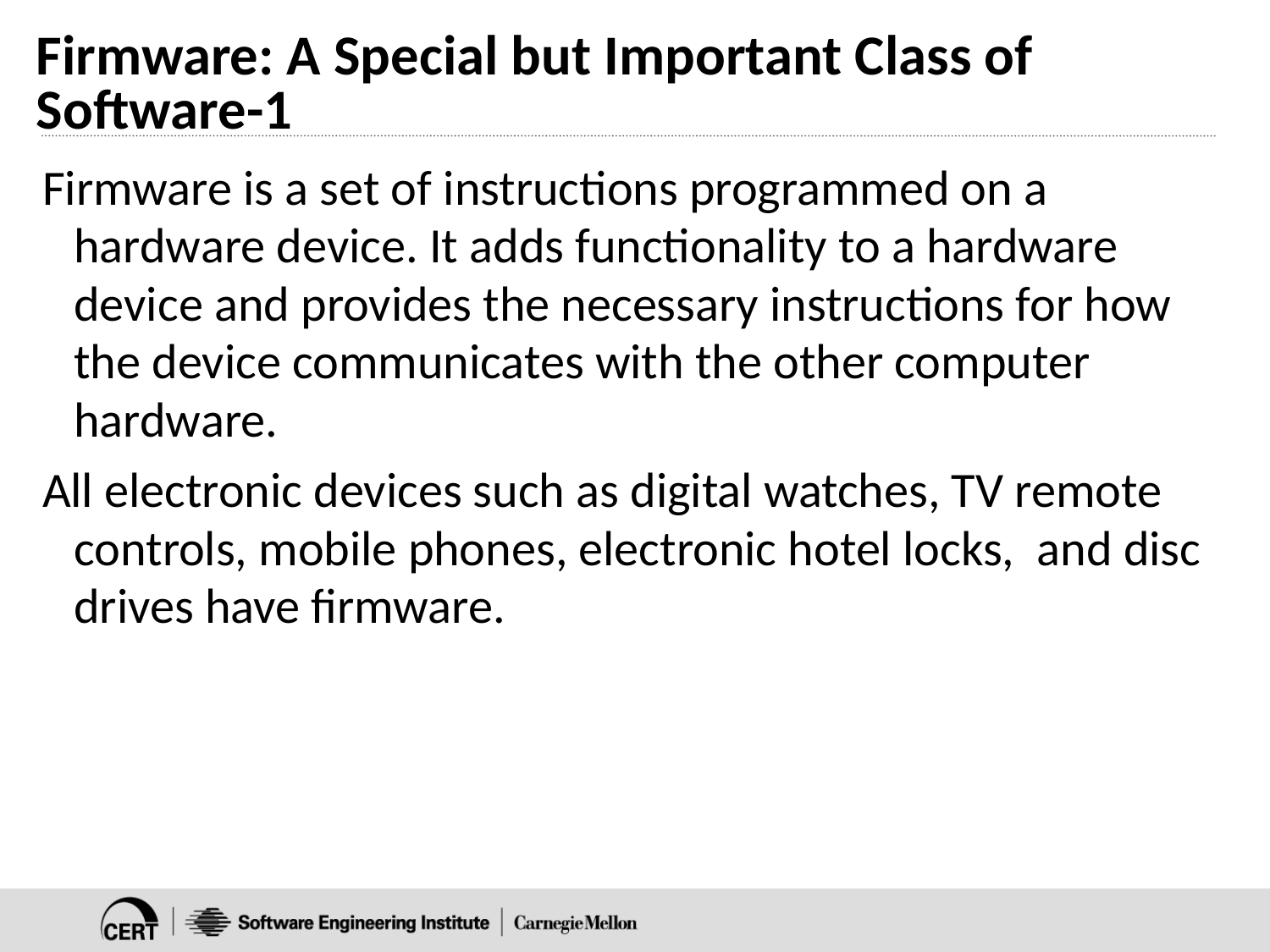

# Firmware: A Special but Important Class of Software-1
Firmware is a set of instructions programmed on a hardware device. It adds functionality to a hardware device and provides the necessary instructions for how the device communicates with the other computer hardware.
All electronic devices such as digital watches, TV remote controls, mobile phones, electronic hotel locks,  and disc drives have firmware.